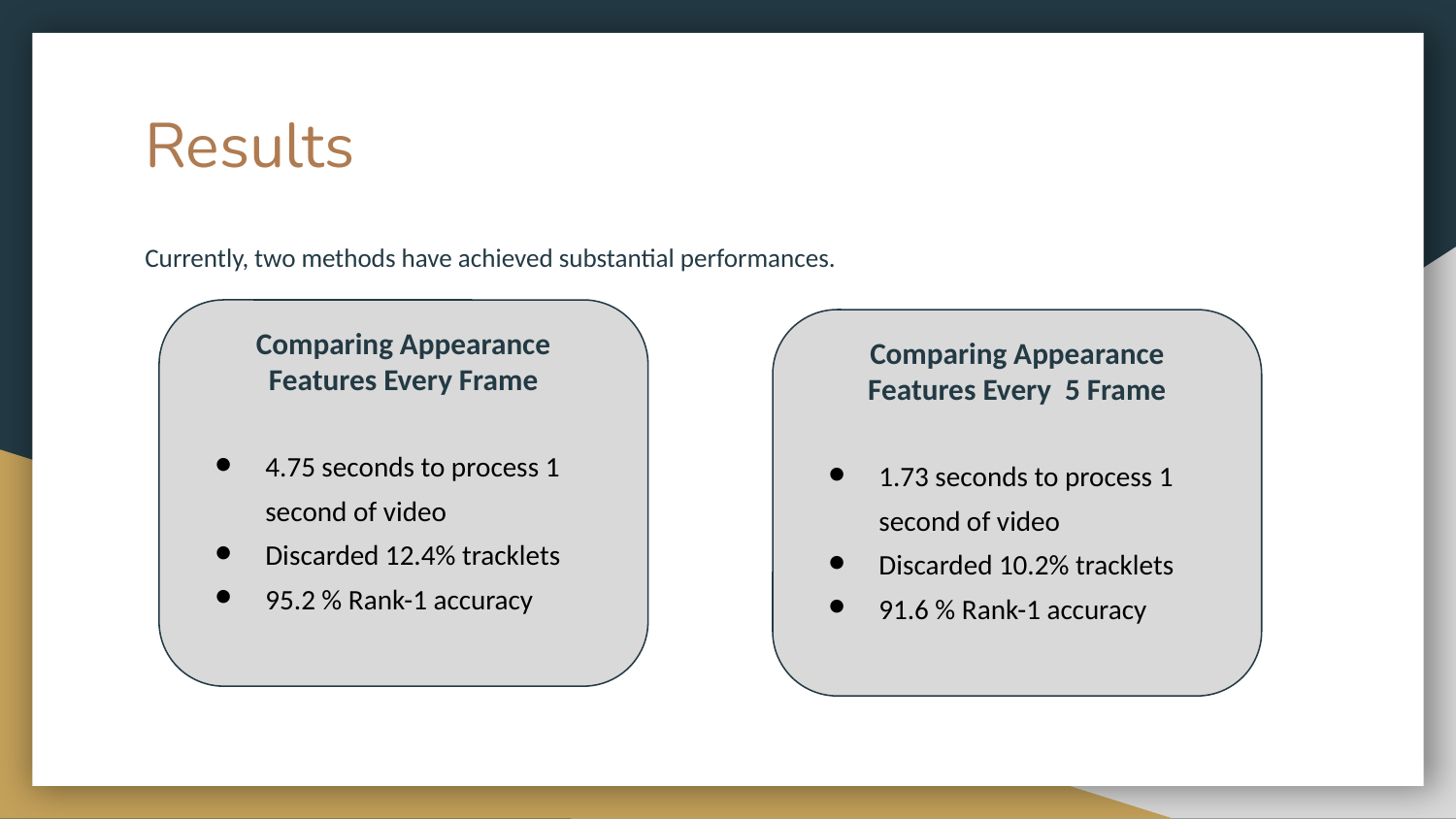

# Results
Currently, two methods have achieved substantial performances.

4.75 seconds to process 1 second of video
Discarded 12.4% tracklets
95.2 % Rank-1 accuracy
Comparing Appearance Features Every Frame

1.73 seconds to process 1 second of video
Discarded 10.2% tracklets
91.6 % Rank-1 accuracy
Comparing Appearance Features Every  5 Frame